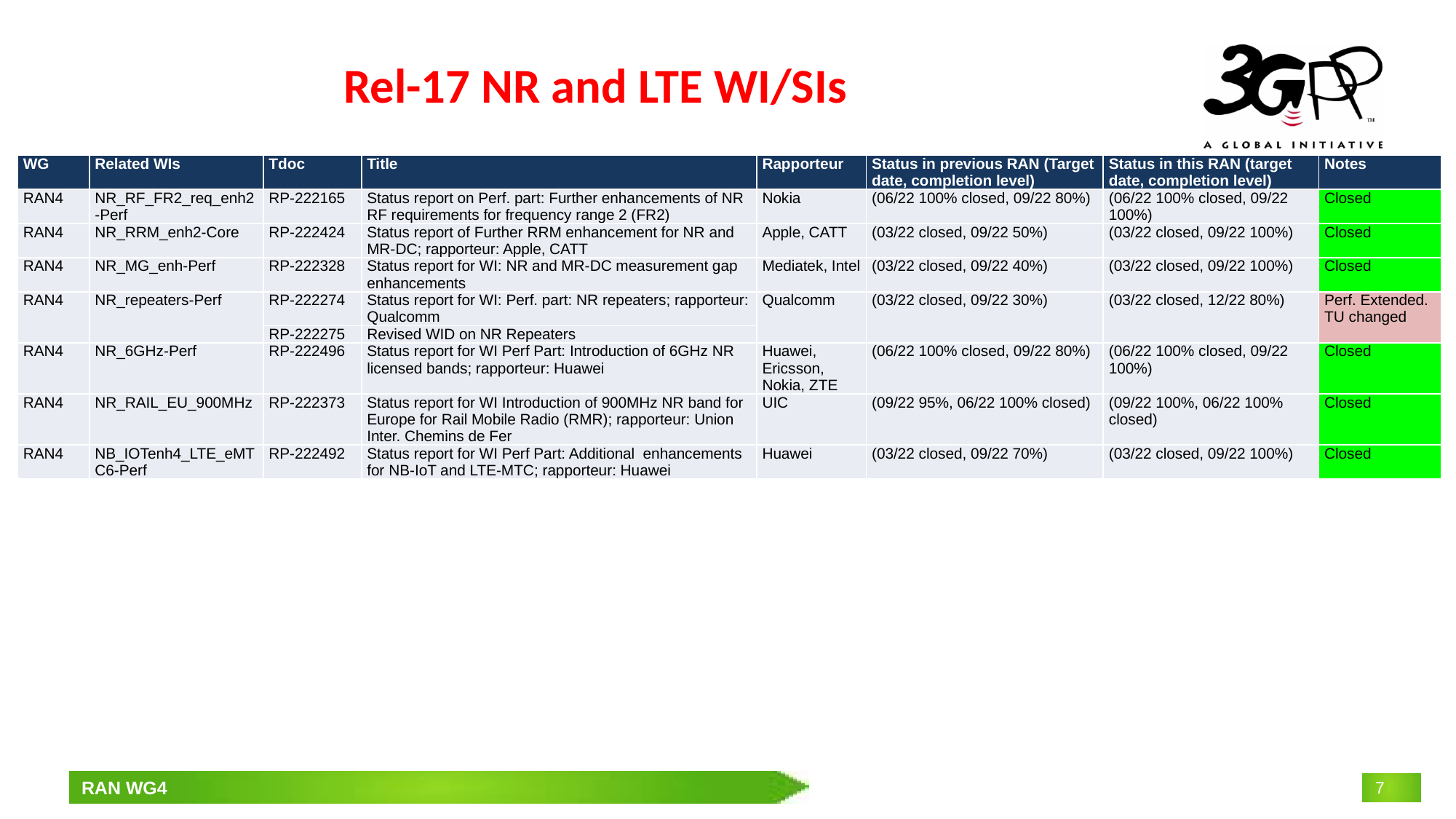

# Rel-17 NR and LTE WI/SIs
| WG | Related WIs | Tdoc | Title | Rapporteur | Status in previous RAN (Target date, completion level) | Status in this RAN (target date, completion level) | Notes |
| --- | --- | --- | --- | --- | --- | --- | --- |
| RAN4 | NR\_RF\_FR2\_req\_enh2-Perf | RP-222165 | Status report on Perf. part: Further enhancements of NR RF requirements for frequency range 2 (FR2) | Nokia | (06/22 100% closed, 09/22 80%) | (06/22 100% closed, 09/22 100%) | Closed |
| RAN4 | NR\_RRM\_enh2-Core | RP-222424 | Status report of Further RRM enhancement for NR and MR-DC; rapporteur: Apple, CATT | Apple, CATT | (03/22 closed, 09/22 50%) | (03/22 closed, 09/22 100%) | Closed |
| RAN4 | NR\_MG\_enh-Perf | RP-222328 | Status report for WI: NR and MR-DC measurement gap enhancements | Mediatek, Intel | (03/22 closed, 09/22 40%) | (03/22 closed, 09/22 100%) | Closed |
| RAN4 | NR\_repeaters-Perf | RP-222274 | Status report for WI: Perf. part: NR repeaters; rapporteur: Qualcomm | Qualcomm | (03/22 closed, 09/22 30%) | (03/22 closed, 12/22 80%) | Perf. Extended. TU changed |
|  |  | RP-222275 | Revised WID on NR Repeaters |  |  |  |  |
| RAN4 | NR\_6GHz-Perf | RP-222496 | Status report for WI Perf Part: Introduction of 6GHz NR licensed bands; rapporteur: Huawei | Huawei, Ericsson, Nokia, ZTE | (06/22 100% closed, 09/22 80%) | (06/22 100% closed, 09/22 100%) | Closed |
| RAN4 | NR\_RAIL\_EU\_900MHz | RP-222373 | Status report for WI Introduction of 900MHz NR band for Europe for Rail Mobile Radio (RMR); rapporteur: Union Inter. Chemins de Fer | UIC | (09/22 95%, 06/22 100% closed) | (09/22 100%, 06/22 100% closed) | Closed |
| RAN4 | NB\_IOTenh4\_LTE\_eMTC6-Perf | RP-222492 | Status report for WI Perf Part: Additional enhancements for NB-IoT and LTE-MTC; rapporteur: Huawei | Huawei | (03/22 closed, 09/22 70%) | (03/22 closed, 09/22 100%) | Closed |